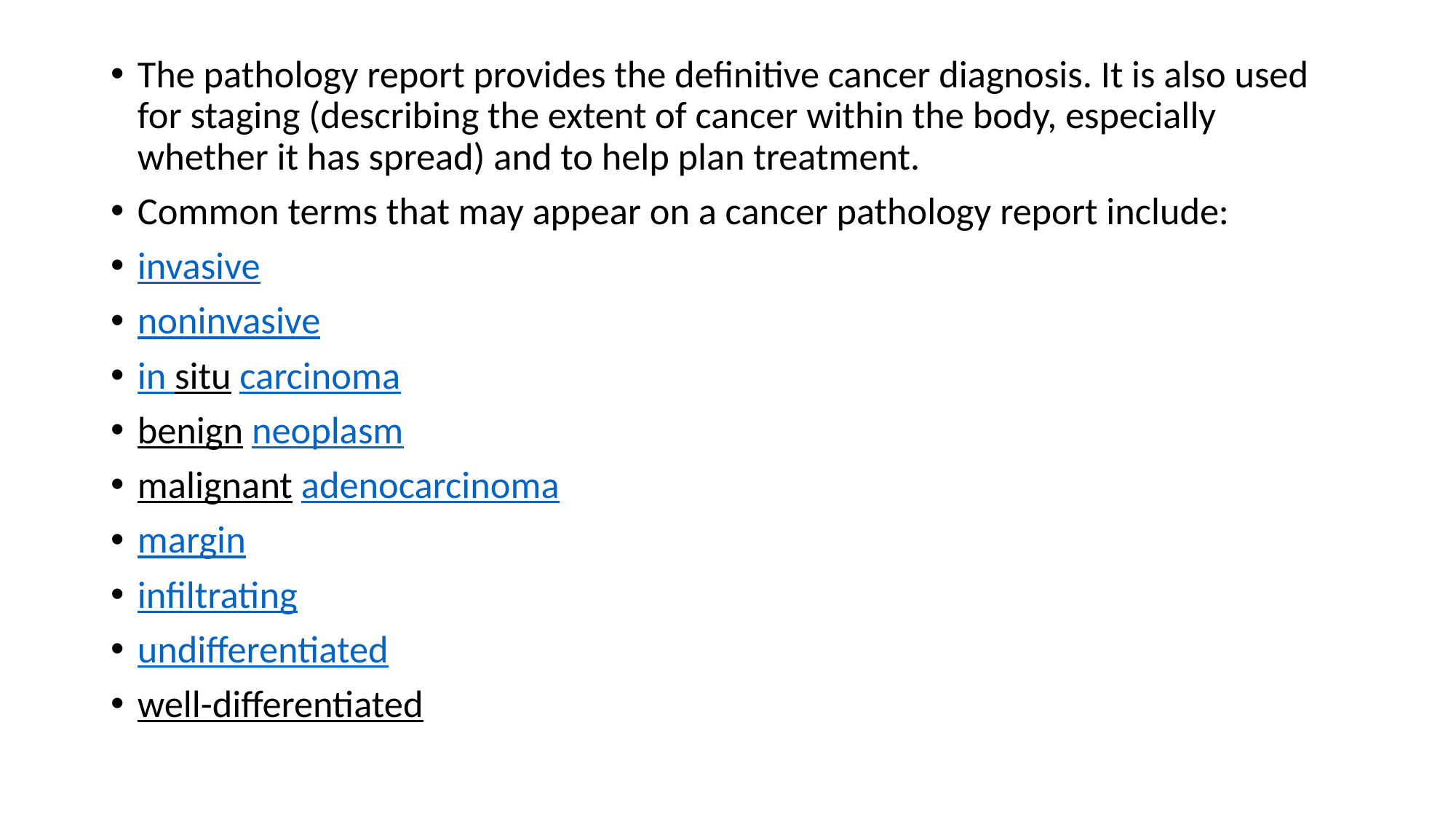

The pathology report provides the definitive cancer diagnosis. It is also used for staging (describing the extent of cancer within the body, especially whether it has spread) and to help plan treatment.
Common terms that may appear on a cancer pathology report include:
invasive
noninvasive
in situ carcinoma
benign neoplasm
malignant adenocarcinoma
margin
infiltrating
undifferentiated
well-differentiated